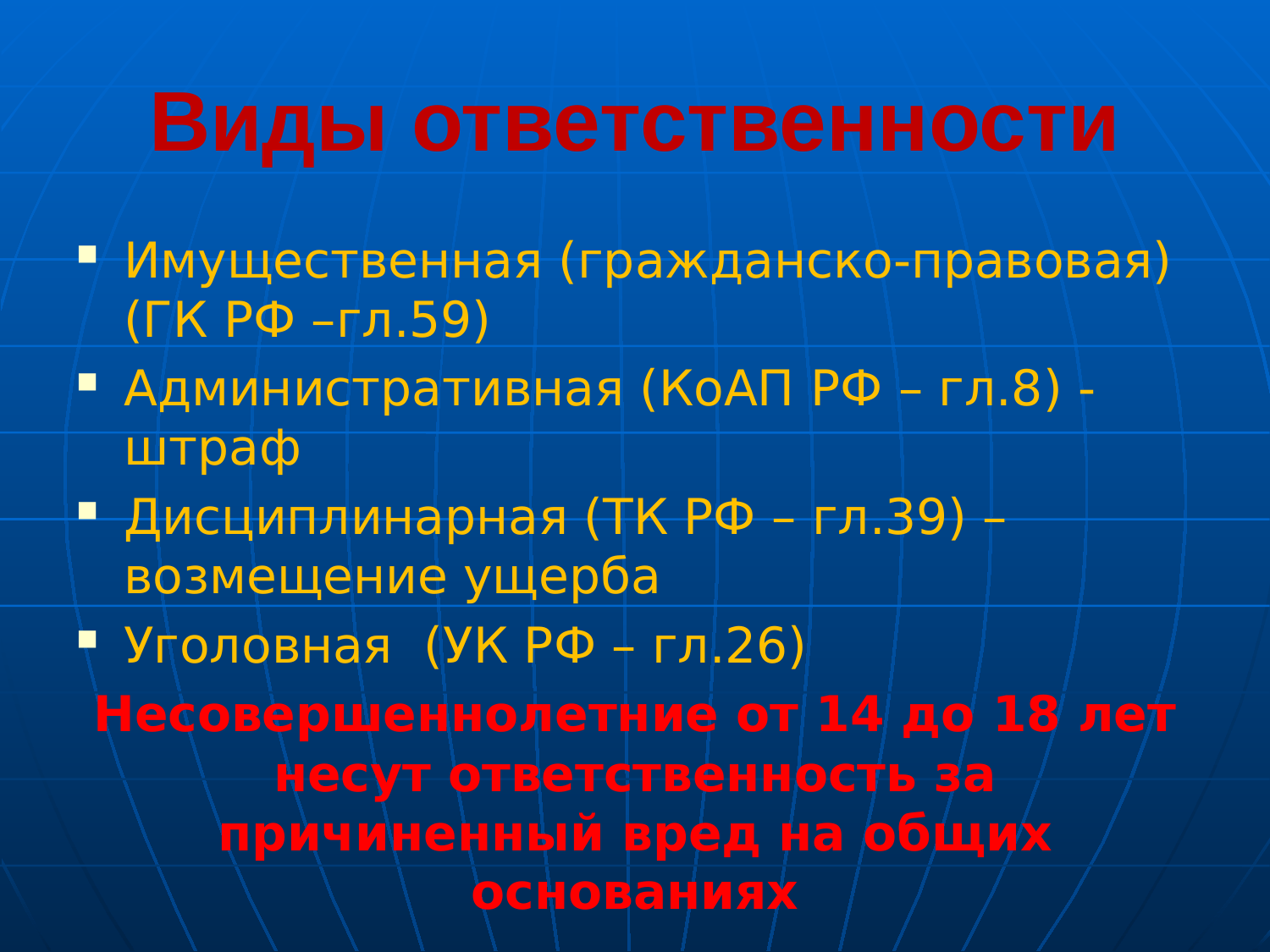

# Виды ответственности
Имущественная (гражданско-правовая) (ГК РФ –гл.59)
Административная (КоАП РФ – гл.8) - штраф
Дисциплинарная (ТК РФ – гл.39) – возмещение ущерба
Уголовная  (УК РФ – гл.26)
Несовершеннолетние от 14 до 18 лет несут ответственность за причиненный вред на общих основаниях